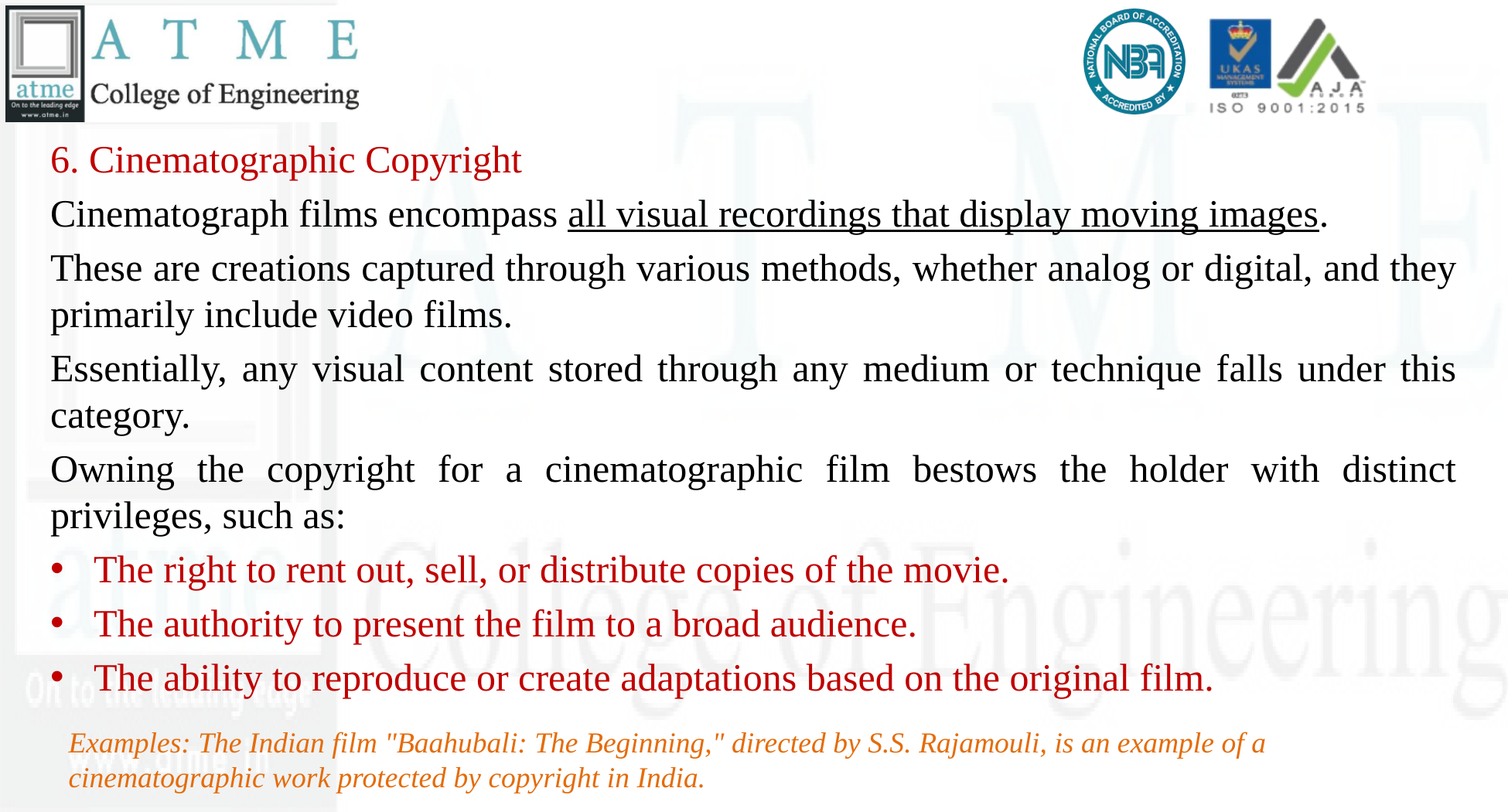

#
6. Cinematographic Copyright
Cinematograph films encompass all visual recordings that display moving images.
These are creations captured through various methods, whether analog or digital, and they primarily include video films.
Essentially, any visual content stored through any medium or technique falls under this category.
Owning the copyright for a cinematographic film bestows the holder with distinct privileges, such as:
The right to rent out, sell, or distribute copies of the movie.
The authority to present the film to a broad audience.
The ability to reproduce or create adaptations based on the original film.
Examples: The Indian film "Baahubali: The Beginning," directed by S.S. Rajamouli, is an example of a cinematographic work protected by copyright in India.